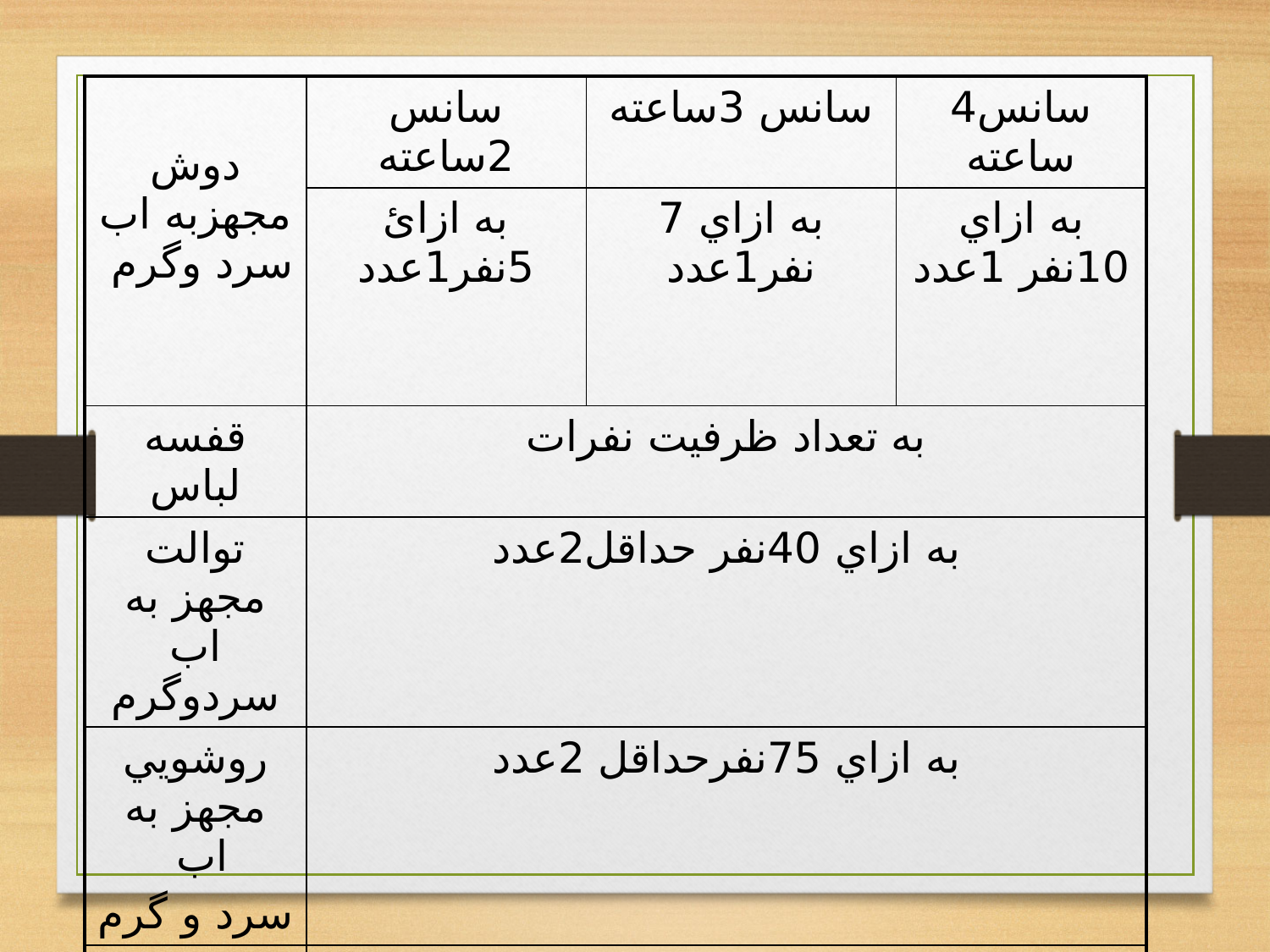

| دوش مجهزبه اب سرد وگرم | سانس 2ساعته | سانس 3ساعته | سانس4 ساعته |
| --- | --- | --- | --- |
|  | به ازائ 5نفر1عدد | به ازاي 7 نفر1عدد | به ازاي 10نفر 1عدد |
| قفسه لباس | به تعداد ظرفيت نفرات |  |  |
| توالت مجهز به اب سردوگرم | به ازاي 40نفر حداقل2عدد |  |  |
| روشويي مجهز به اب سرد و گرم | به ازاي 75نفرحداقل 2عدد |  |  |
| اتاق رختکن | به ازاي75نفرحداقل3عدد |  |  |